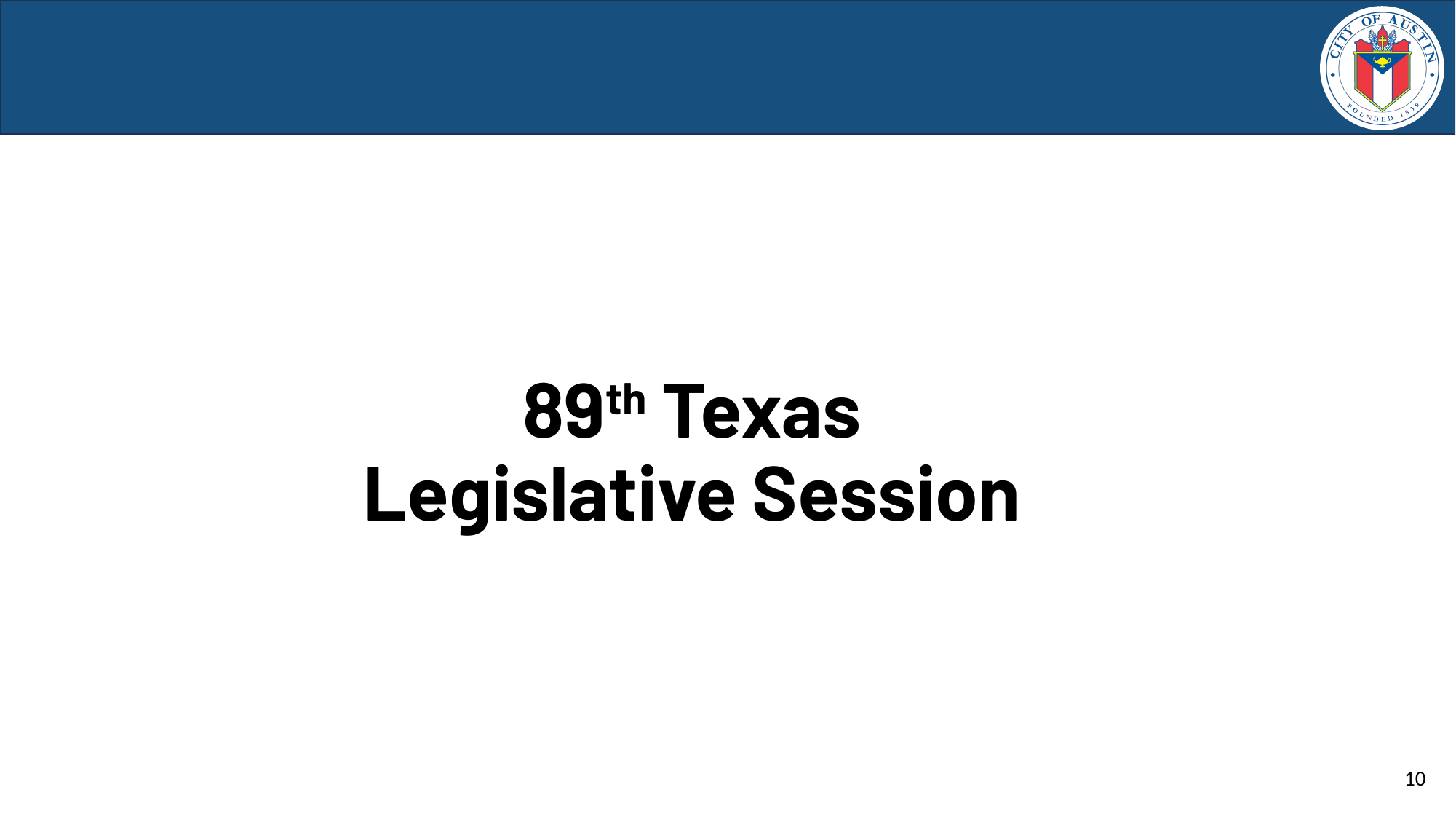

# STATE
89th Texas Legislative Session
10